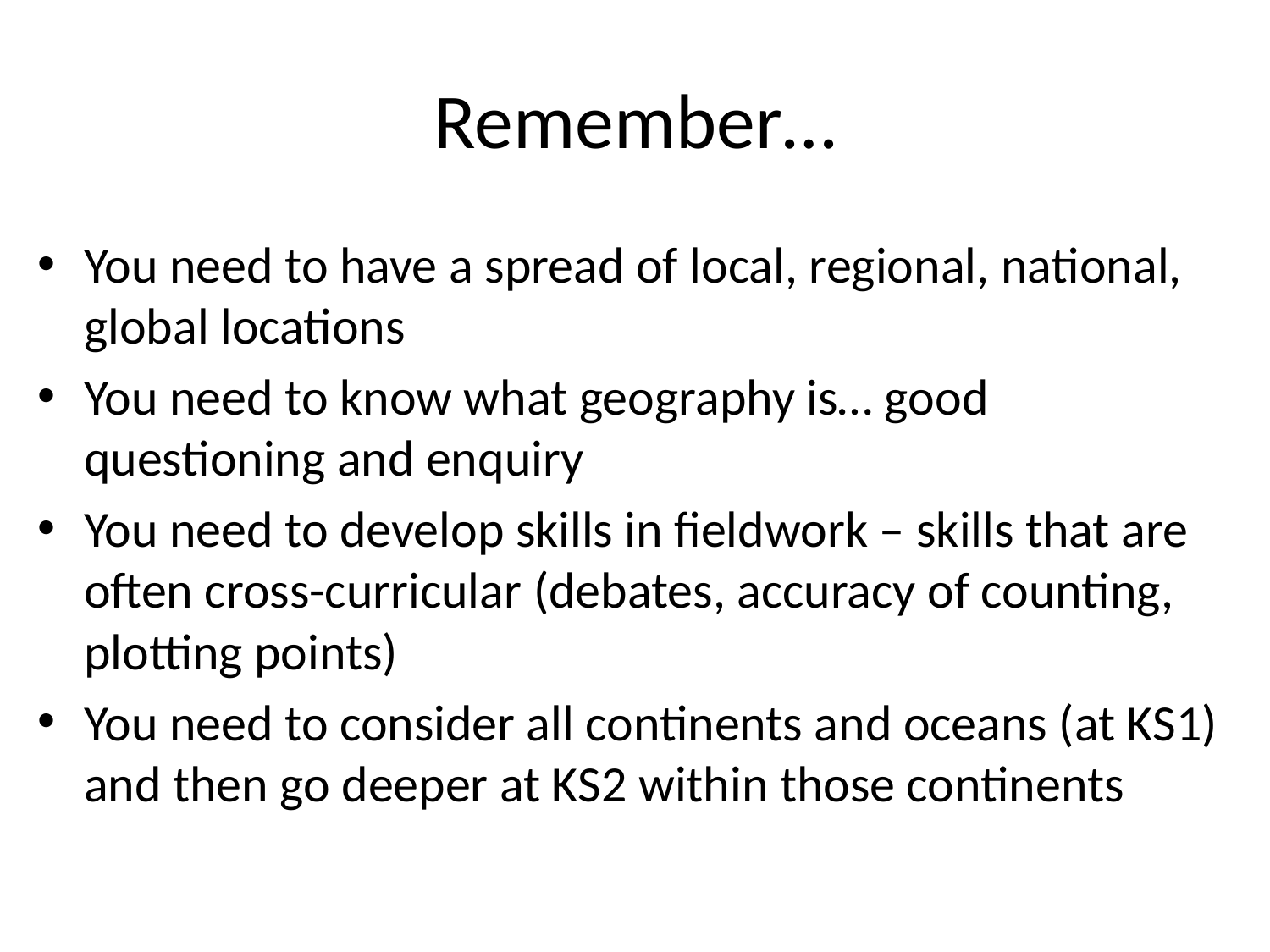

# Remember…
You need to have a spread of local, regional, national, global locations
You need to know what geography is… good questioning and enquiry
You need to develop skills in fieldwork – skills that are often cross-curricular (debates, accuracy of counting, plotting points)
You need to consider all continents and oceans (at KS1) and then go deeper at KS2 within those continents